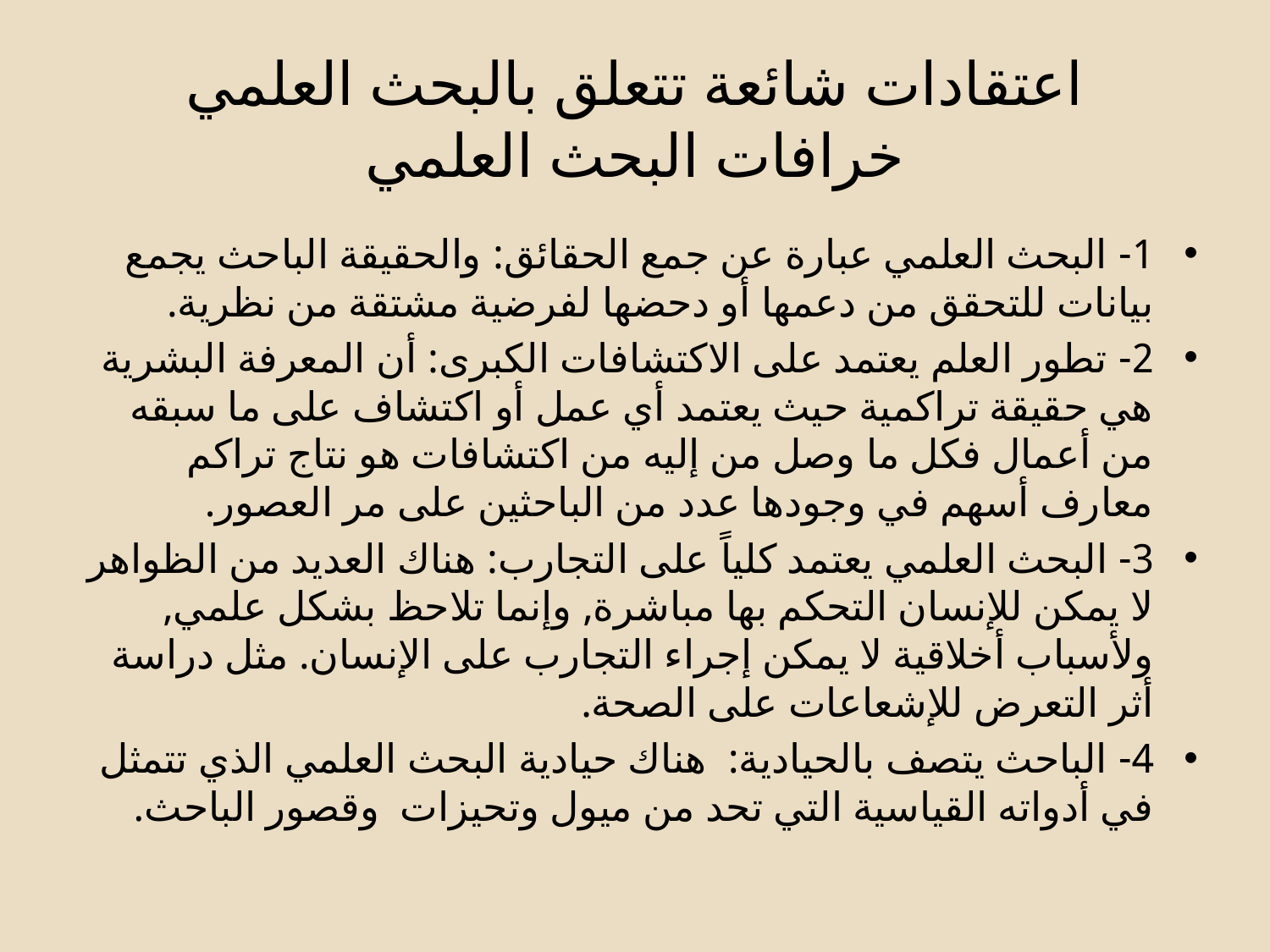

# اعتقادات شائعة تتعلق بالبحث العلمي خرافات البحث العلمي
1- البحث العلمي عبارة عن جمع الحقائق: والحقيقة الباحث يجمع بيانات للتحقق من دعمها أو دحضها لفرضية مشتقة من نظرية.
2- تطور العلم يعتمد على الاكتشافات الكبرى: أن المعرفة البشرية هي حقيقة تراكمية حيث يعتمد أي عمل أو اكتشاف على ما سبقه من أعمال فكل ما وصل من إليه من اكتشافات هو نتاج تراكم معارف أسهم في وجودها عدد من الباحثين على مر العصور.
3- البحث العلمي يعتمد كلياً على التجارب: هناك العديد من الظواهر لا يمكن للإنسان التحكم بها مباشرة, وإنما تلاحظ بشكل علمي, ولأسباب أخلاقية لا يمكن إجراء التجارب على الإنسان. مثل دراسة أثر التعرض للإشعاعات على الصحة.
4- الباحث يتصف بالحيادية:  هناك حيادية البحث العلمي الذي تتمثل في أدواته القياسية التي تحد من ميول وتحيزات  وقصور الباحث.